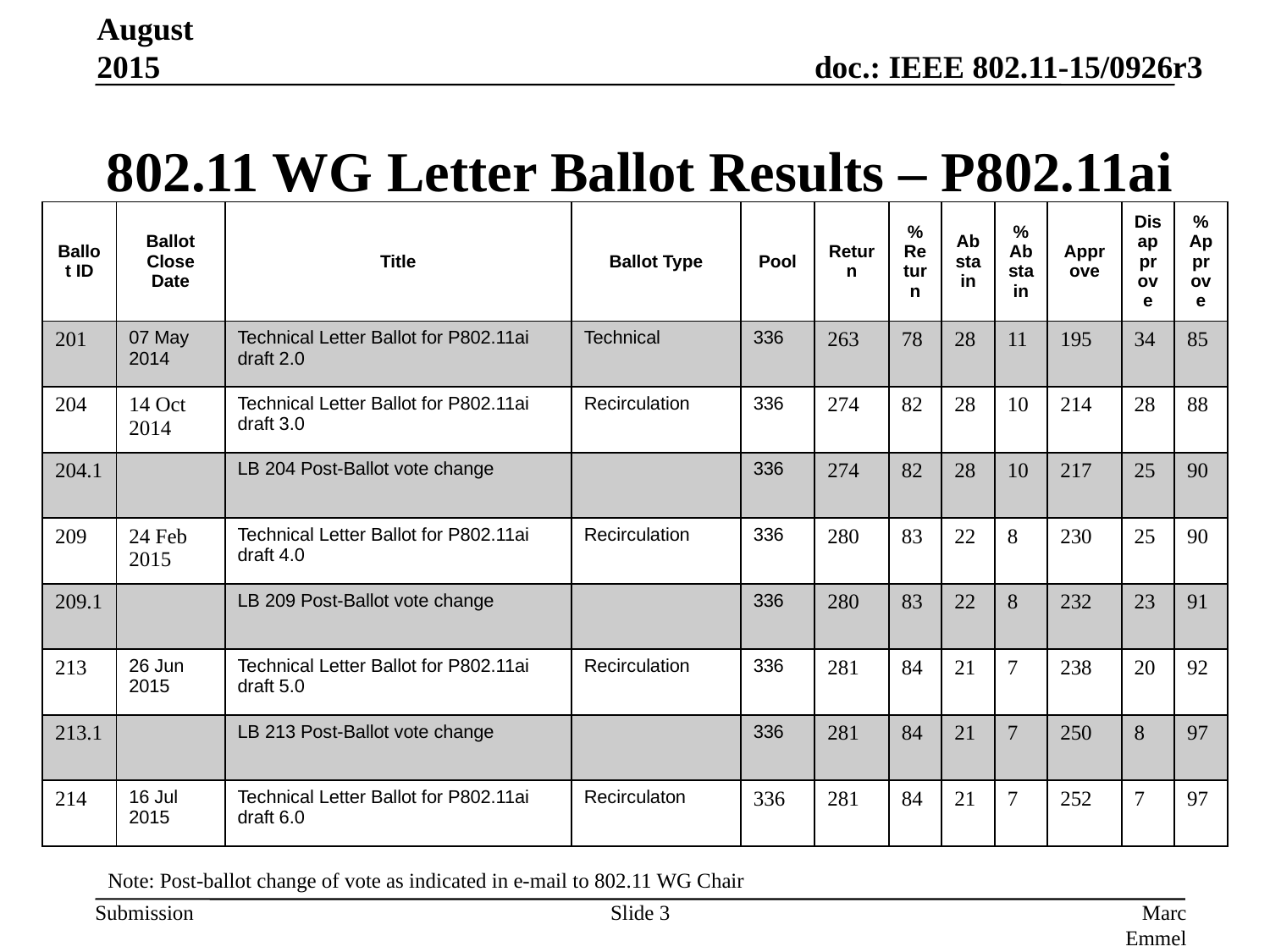

August 2015
# 802.11 WG Letter Ballot Results – P802.11ai
| Ballot ID | Ballot Close Date | Title | Ballot Type | Pool | Return | %Return | Abstain | %Abstain | Approve | Disapprove | %Approve |
| --- | --- | --- | --- | --- | --- | --- | --- | --- | --- | --- | --- |
| 201 | 07 May 2014 | Technical Letter Ballot for P802.11ai draft 2.0 | Technical | 336 | 263 | 78 | 28 | 11 | 195 | 34 | 85 |
| 204 | 14 Oct 2014 | Technical Letter Ballot for P802.11ai draft 3.0 | Recirculation | 336 | 274 | 82 | 28 | 10 | 214 | 28 | 88 |
| 204.1 |  | LB 204 Post-Ballot vote change |  | 336 | 274 | 82 | 28 | 10 | 217 | 25 | 90 |
| 209 | 24 Feb 2015 | Technical Letter Ballot for P802.11ai draft 4.0 | Recirculation | 336 | 280 | 83 | 22 | 8 | 230 | 25 | 90 |
| 209.1 |  | LB 209 Post-Ballot vote change |  | 336 | 280 | 83 | 22 | 8 | 232 | 23 | 91 |
| 213 | 26 Jun 2015 | Technical Letter Ballot for P802.11ai draft 5.0 | Recirculation | 336 | 281 | 84 | 21 | 7 | 238 | 20 | 92 |
| 213.1 |  | LB 213 Post-Ballot vote change |  | 336 | 281 | 84 | 21 | 7 | 250 | 8 | 97 |
| 214 | 16 Jul 2015 | Technical Letter Ballot for P802.11ai draft 6.0 | Recirculaton | 336 | 281 | 84 | 21 | 7 | 252 | 7 | 97 |
Note: Post-ballot change of vote as indicated in e-mail to 802.11 WG Chair
Slide 3
Marc Emmelmann, SELF